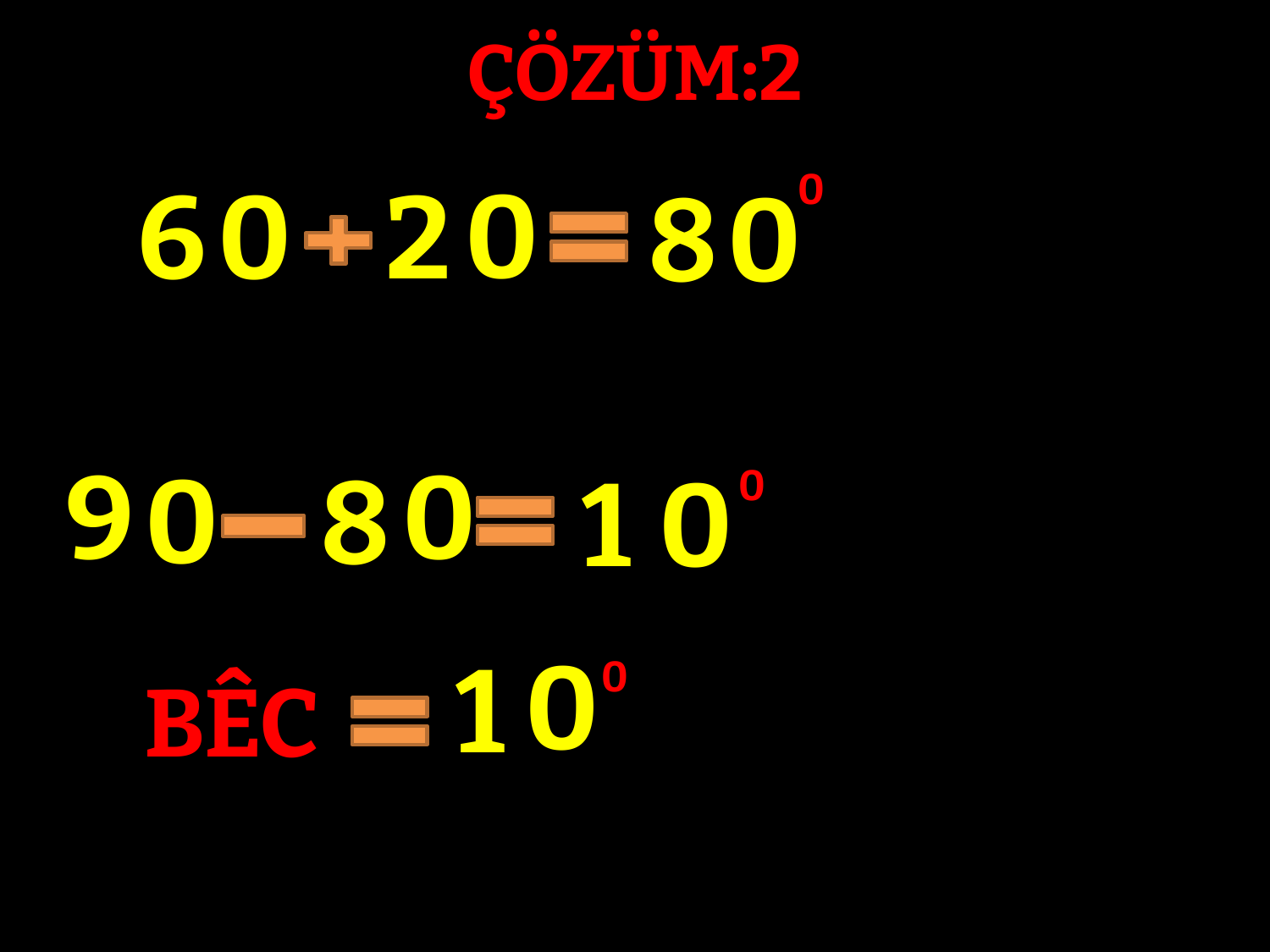

ÇÖZÜM:2
0
2
0
6
0
8
0

#
9
0
0
8
1
0
0

0
1
0
BÊC